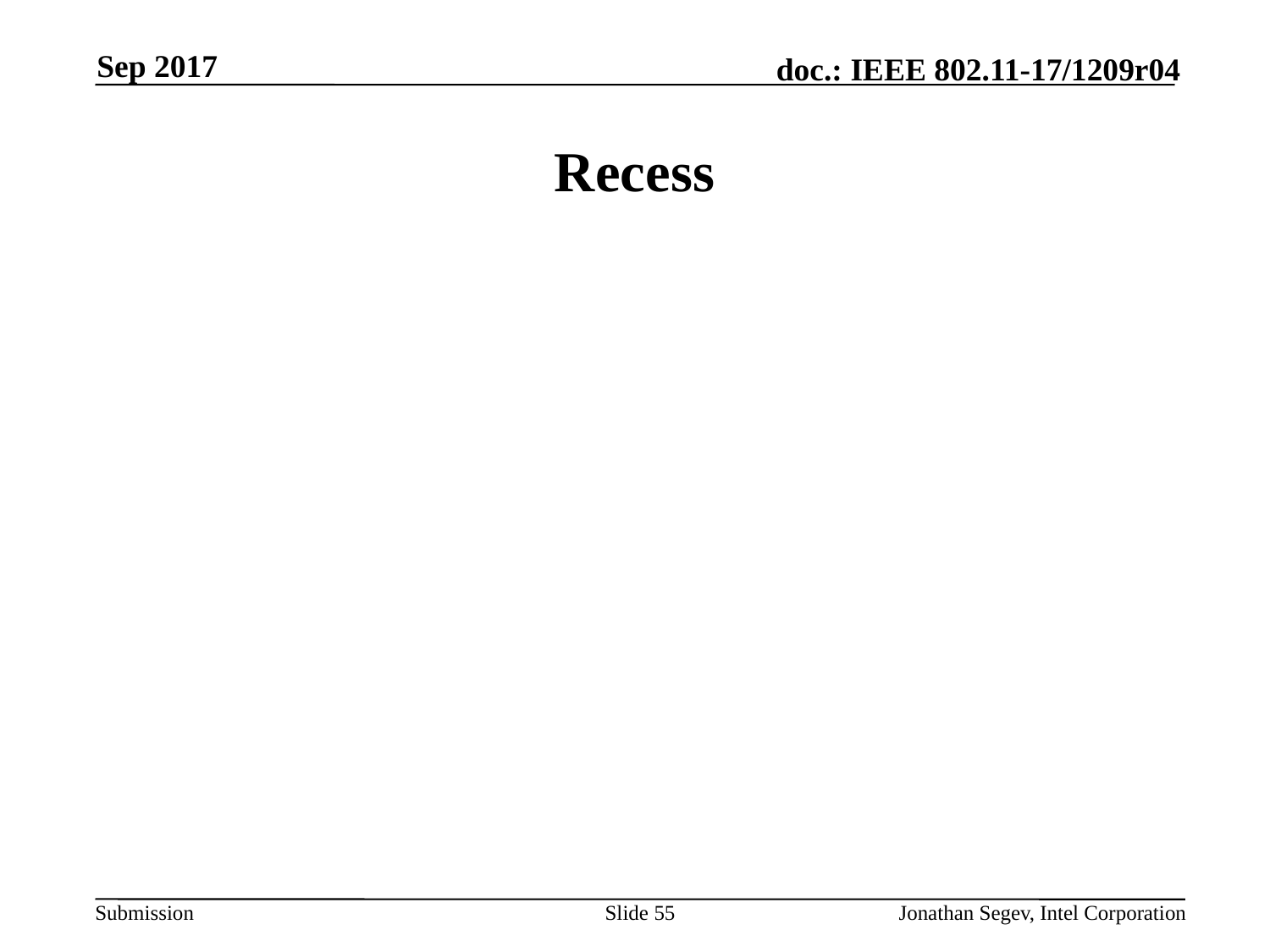

Sep 2017
# Recess

Slide 55
Jonathan Segev, Intel Corporation